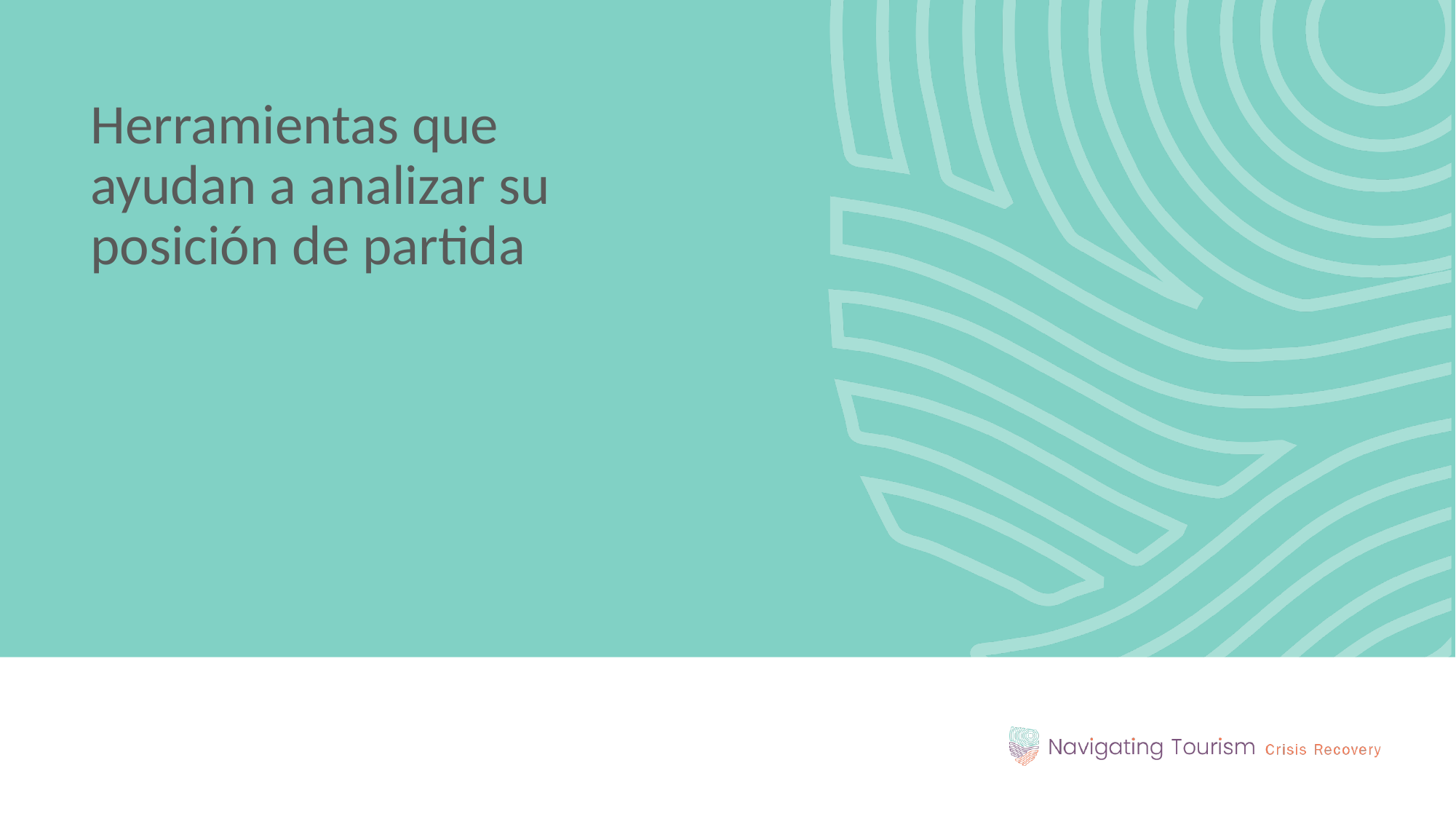

Herramientas que ayudan a analizar su posición de partida